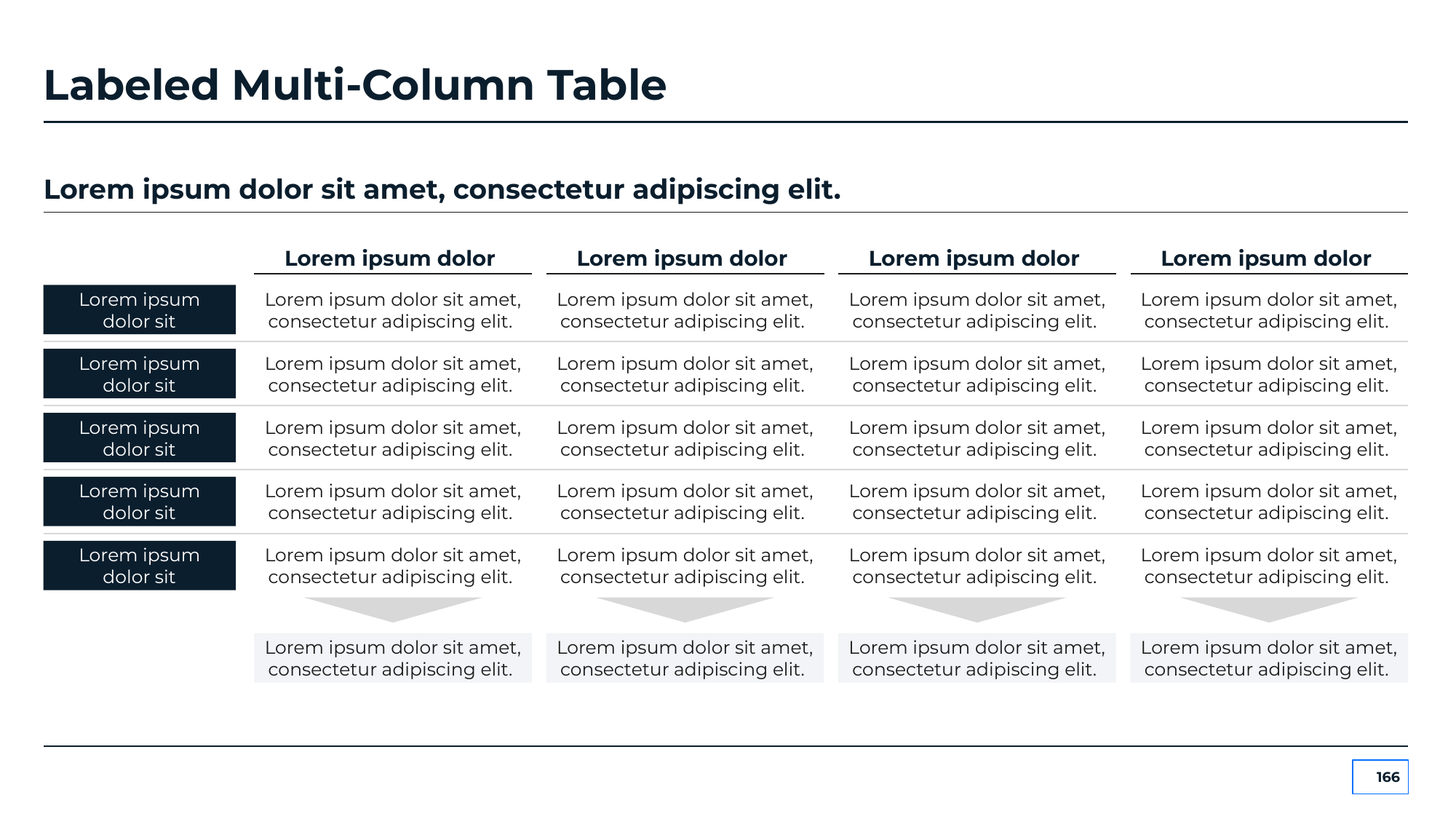

# Labeled Multi-Column Table
Lorem ipsum dolor sit amet, consectetur adipiscing elit.
Lorem ipsum dolor
Lorem ipsum dolor
Lorem ipsum dolor
Lorem ipsum dolor
Lorem ipsum
dolor sit
Lorem ipsum dolor sit amet, consectetur adipiscing elit.
Lorem ipsum dolor sit amet, consectetur adipiscing elit.
Lorem ipsum dolor sit amet, consectetur adipiscing elit.
Lorem ipsum dolor sit amet, consectetur adipiscing elit.
Lorem ipsum
dolor sit
Lorem ipsum dolor sit amet, consectetur adipiscing elit.
Lorem ipsum dolor sit amet, consectetur adipiscing elit.
Lorem ipsum dolor sit amet, consectetur adipiscing elit.
Lorem ipsum dolor sit amet, consectetur adipiscing elit.
Lorem ipsum
dolor sit
Lorem ipsum dolor sit amet, consectetur adipiscing elit.
Lorem ipsum dolor sit amet, consectetur adipiscing elit.
Lorem ipsum dolor sit amet, consectetur adipiscing elit.
Lorem ipsum dolor sit amet, consectetur adipiscing elit.
Lorem ipsum
dolor sit
Lorem ipsum dolor sit amet, consectetur adipiscing elit.
Lorem ipsum dolor sit amet, consectetur adipiscing elit.
Lorem ipsum dolor sit amet, consectetur adipiscing elit.
Lorem ipsum dolor sit amet, consectetur adipiscing elit.
Lorem ipsum
dolor sit
Lorem ipsum dolor sit amet, consectetur adipiscing elit.
Lorem ipsum dolor sit amet, consectetur adipiscing elit.
Lorem ipsum dolor sit amet, consectetur adipiscing elit.
Lorem ipsum dolor sit amet, consectetur adipiscing elit.

Lorem ipsum dolor sit amet, consectetur adipiscing elit.
Lorem ipsum dolor sit amet, consectetur adipiscing elit.
Lorem ipsum dolor sit amet, consectetur adipiscing elit.
Lorem ipsum dolor sit amet, consectetur adipiscing elit.
166